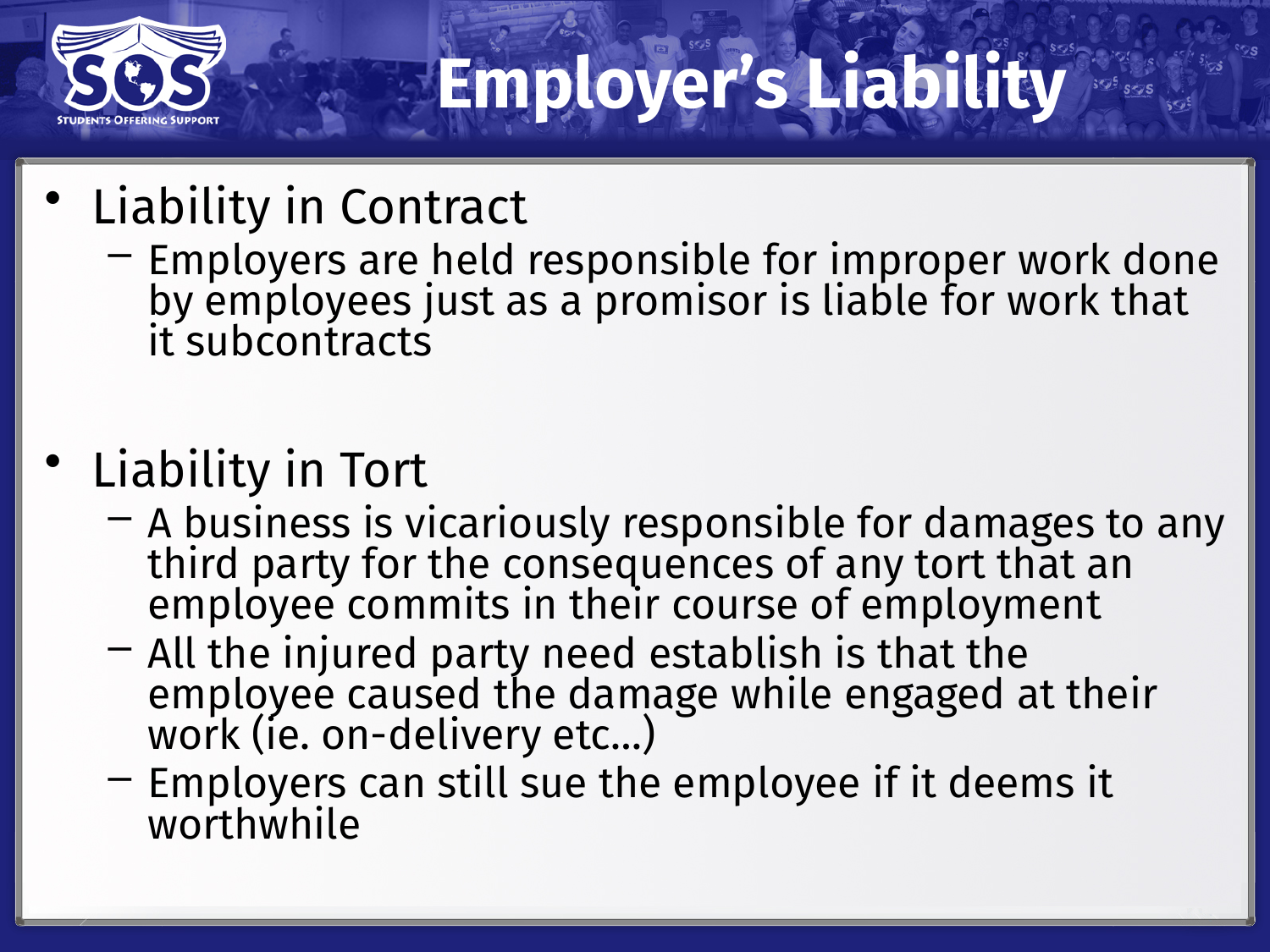

# Employer’s Liability
Liability in Contract
Employers are held responsible for improper work done by employees just as a promisor is liable for work that it subcontracts

Liability in Tort
A business is vicariously responsible for damages to any third party for the consequences of any tort that an employee commits in their course of employment
All the injured party need establish is that the employee caused the damage while engaged at their work (ie. on-delivery etc…)
Employers can still sue the employee if it deems it worthwhile